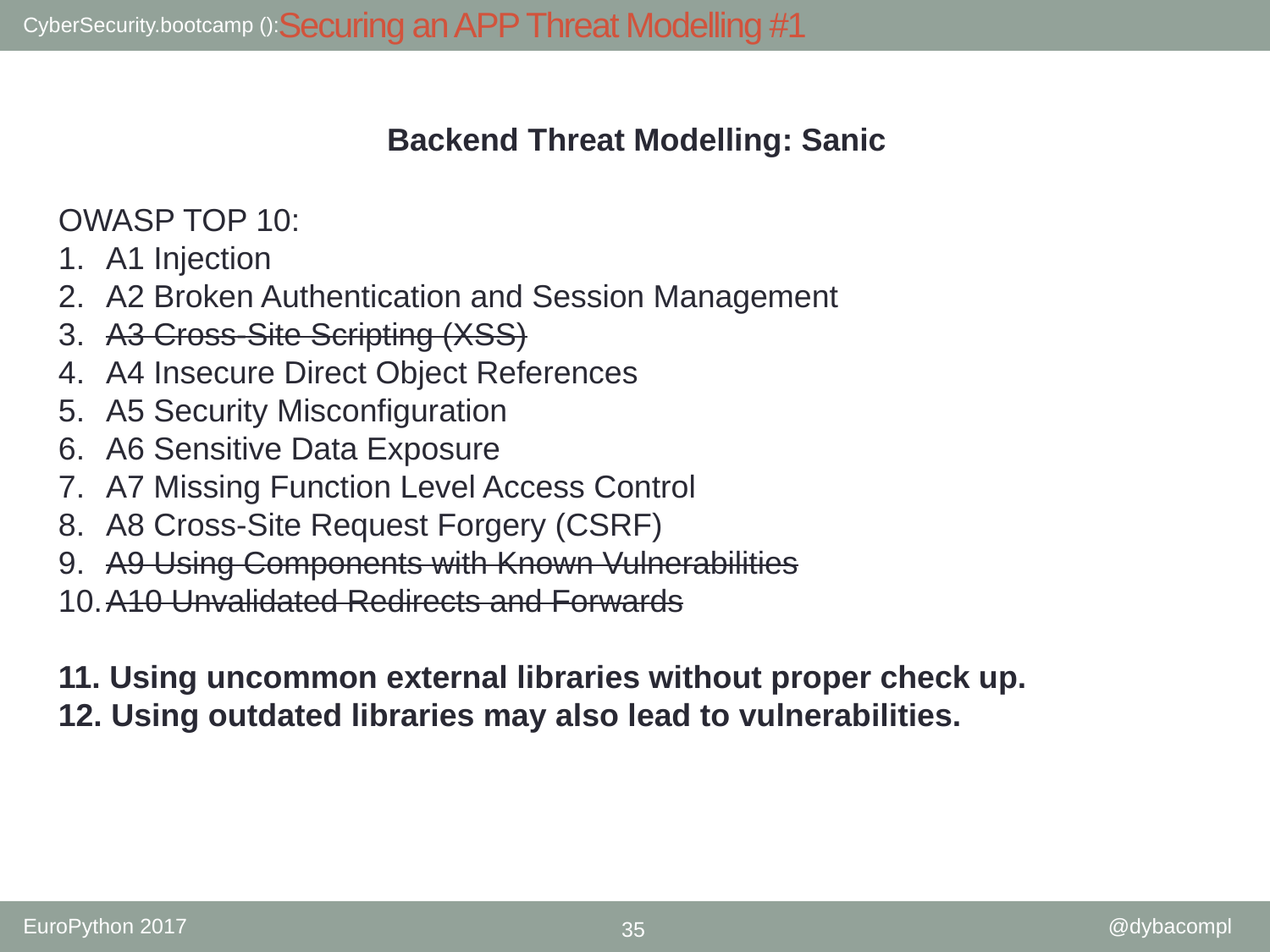

# Securing an APP Threat Modelling #1
Backend Threat Modelling: Sanic
OWASP TOP 10:
A1 Injection
A2 Broken Authentication and Session Management
A3 Cross-Site Scripting (XSS)
A4 Insecure Direct Object References
A5 Security Misconfiguration
A6 Sensitive Data Exposure
A7 Missing Function Level Access Control
A8 Cross-Site Request Forgery (CSRF)
A9 Using Components with Known Vulnerabilities
A10 Unvalidated Redirects and Forwards

11. Using uncommon external libraries without proper check up.
12. Using outdated libraries may also lead to vulnerabilities.